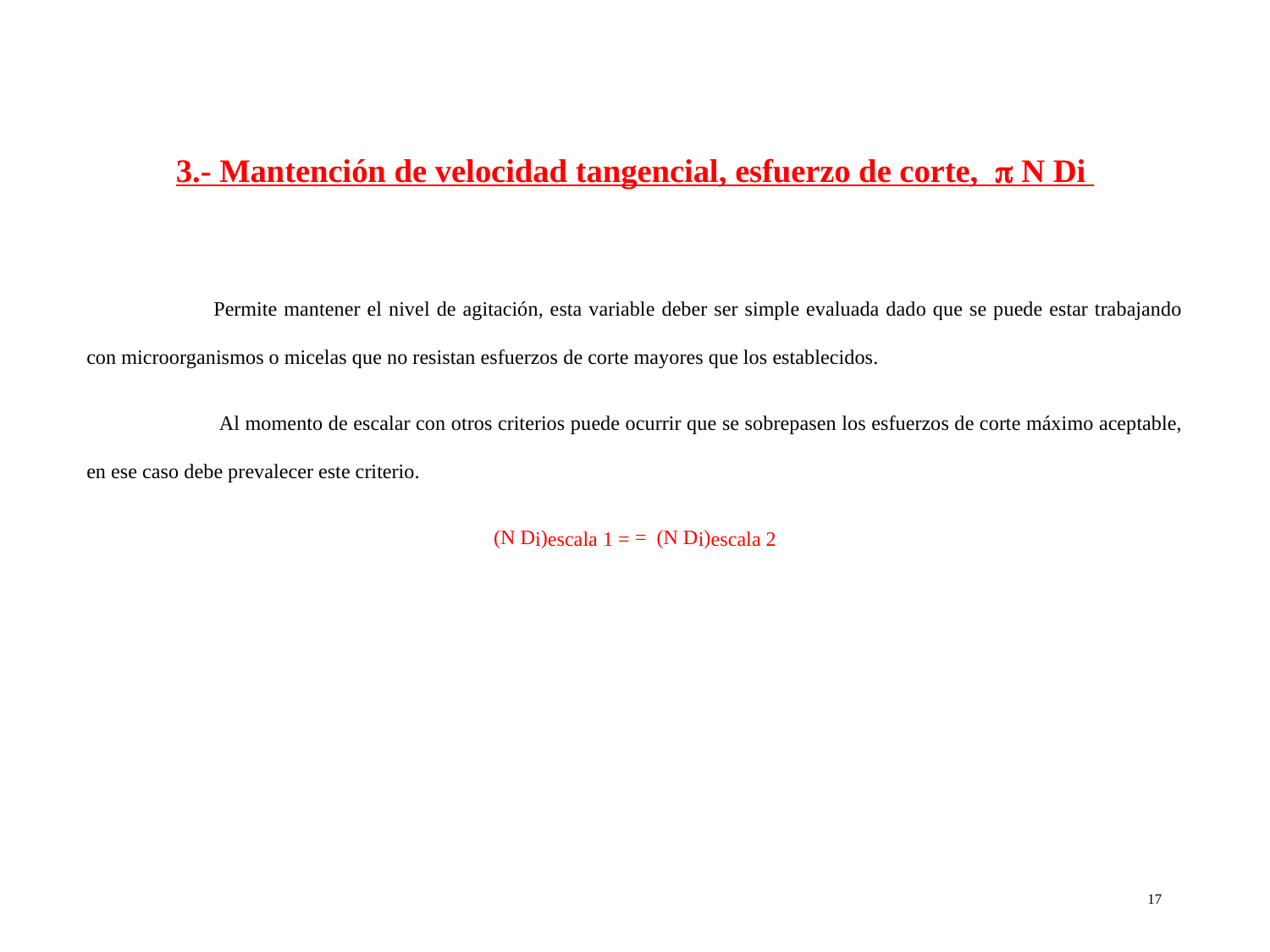

3.- Mantención de velocidad tangencial, esfuerzo de corte,  π N Di

	Permite mantener el nivel de agitación, esta variable deber ser simple evaluada dado que se puede estar trabajando con microorganismos o micelas que no resistan esfuerzos de corte mayores que los establecidos.
	 Al momento de escalar con otros criterios puede ocurrir que se sobrepasen los esfuerzos de corte máximo aceptable, en ese caso debe prevalecer este criterio.
(N Di)escala 1 = =  (N Di)escala 2

17